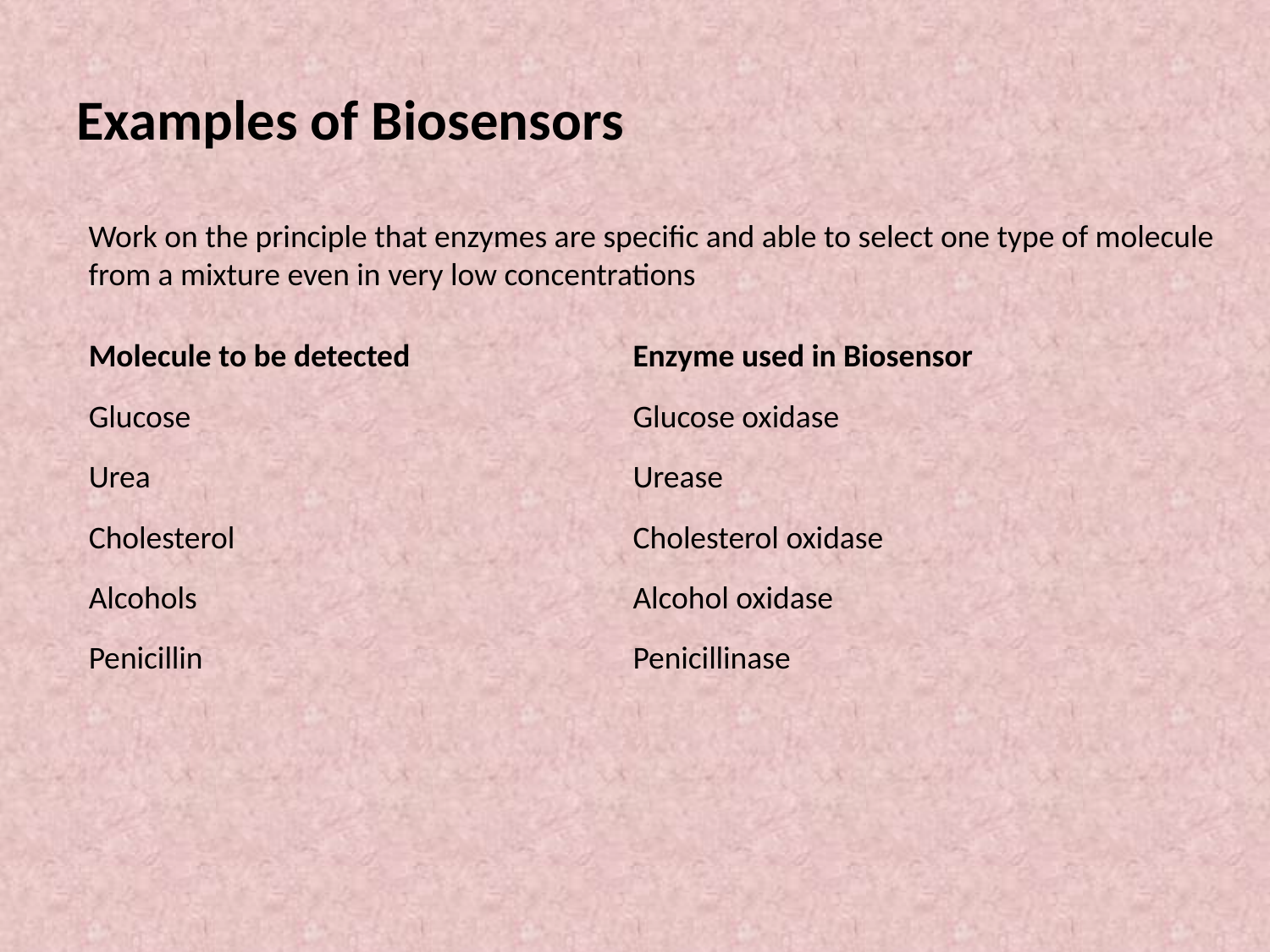

# Examples of Biosensors
Work on the principle that enzymes are specific and able to select one type of molecule from a mixture even in very low concentrations
| Molecule to be detected | Enzyme used in Biosensor |
| --- | --- |
| Glucose | Glucose oxidase |
| Urea | Urease |
| Cholesterol | Cholesterol oxidase |
| Alcohols | Alcohol oxidase |
| Penicillin | Penicillinase |